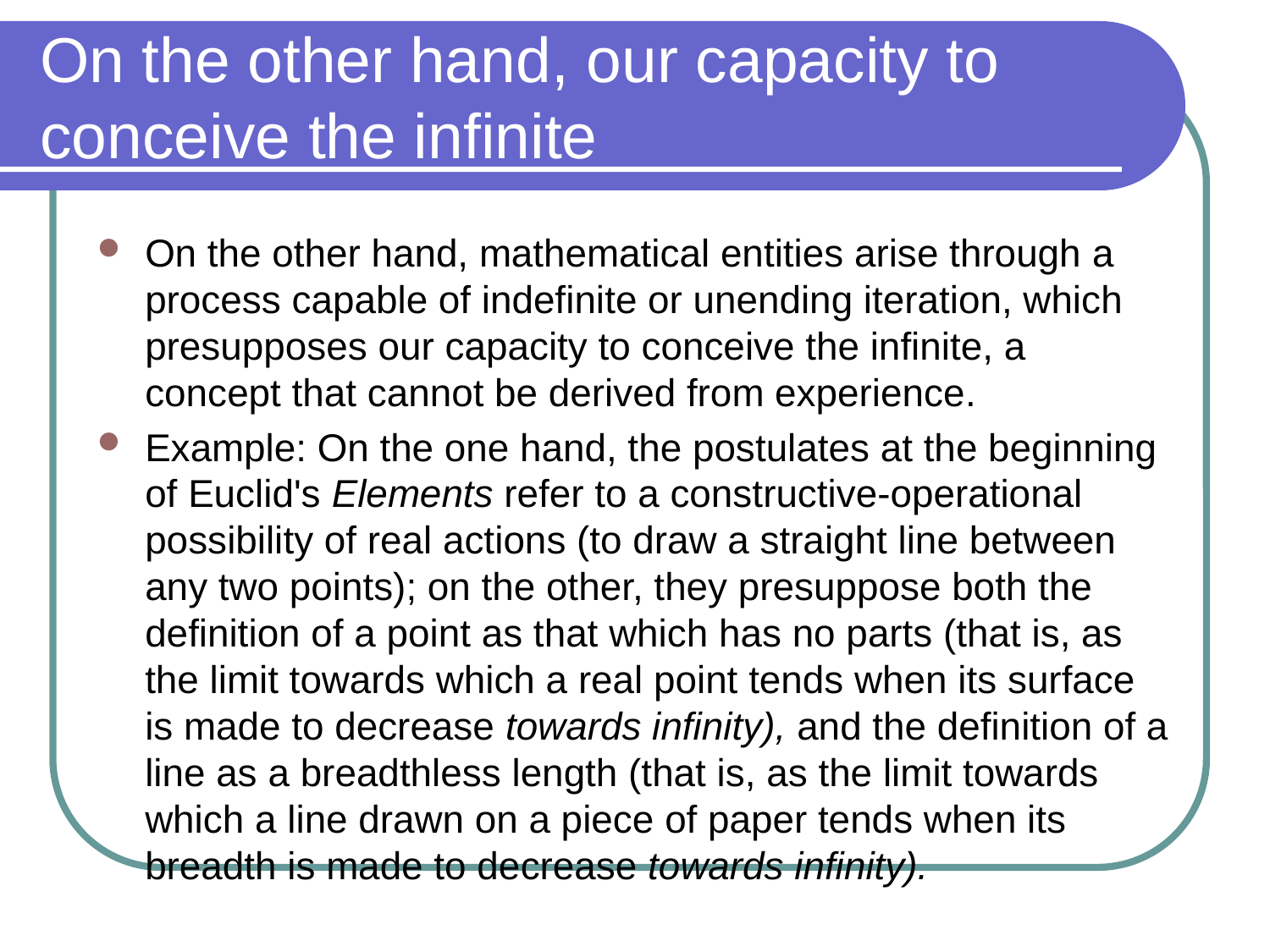

# On the other hand, our capacity to conceive the infinite
On the other hand, mathematical entities arise through a process capable of indefinite or unending iteration, which presupposes our capacity to conceive the infinite, a concept that cannot be derived from experience.
Example: On the one hand, the postulates at the beginning of Euclid's Elements refer to a constructive-operational possibility of real actions (to draw a straight line between any two points); on the other, they presuppose both the definition of a point as that which has no parts (that is, as the limit towards which a real point tends when its surface is made to decrease towards infinity), and the definition of a line as a breadthless length (that is, as the limit towards which a line drawn on a piece of paper tends when its breadth is made to de­crease towards infinity).